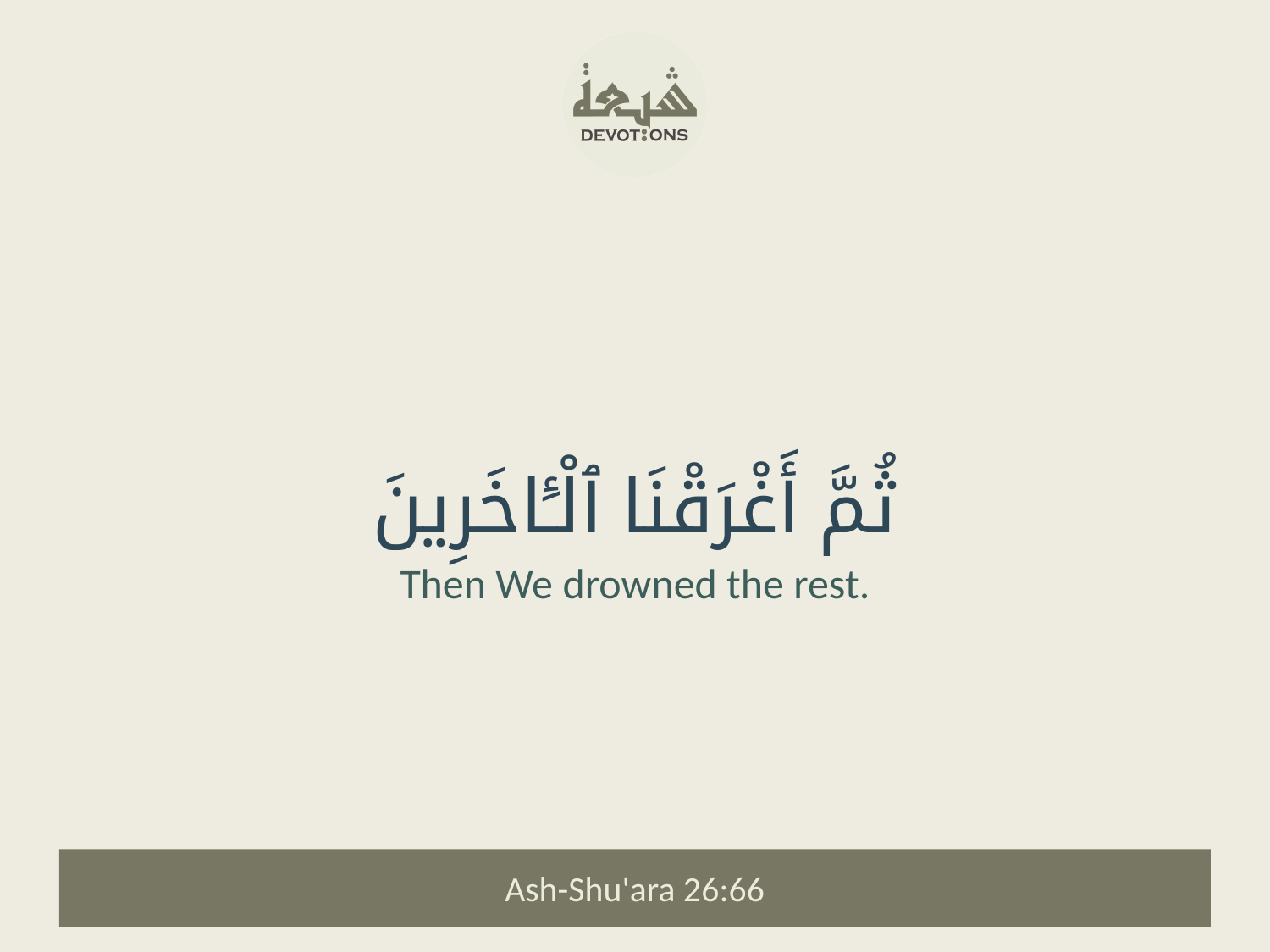

ثُمَّ أَغْرَقْنَا ٱلْـَٔاخَرِينَ
Then We drowned the rest.
Ash-Shu'ara 26:66